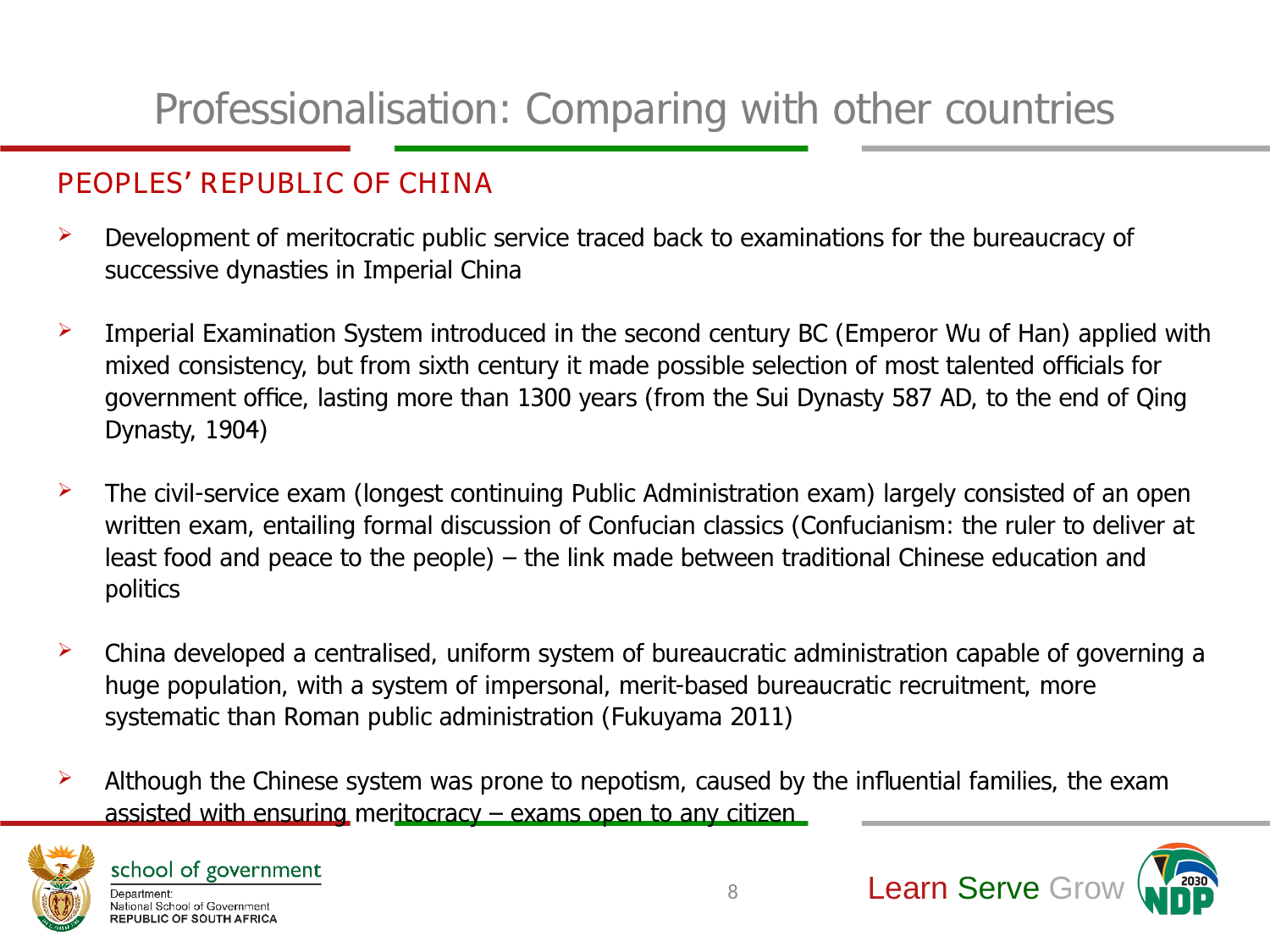

# Professionalisation: Comparing with other countries
PEOPLES’ REPUBLIC OF CHINA
Development of meritocratic public service traced back to examinations for the bureaucracy of successive dynasties in Imperial China

Imperial Examination System introduced in the second century BC (Emperor Wu of Han) applied with mixed consistency, but from sixth century it made possible selection of most talented officials for government office, lasting more than 1300 years (from the Sui Dynasty 587 AD, to the end of Qing Dynasty, 1904)

The civil-service exam (longest continuing Public Administration exam) largely consisted of an open written exam, entailing formal discussion of Confucian classics (Confucianism: the ruler to deliver at least food and peace to the people) – the link made between traditional Chinese education and politics

China developed a centralised, uniform system of bureaucratic administration capable of governing a huge population, with a system of impersonal, merit-based bureaucratic recruitment, more systematic than Roman public administration (Fukuyama 2011)

Although the Chinese system was prone to nepotism, caused by the influential families, the exam assisted with ensuring meritocracy – exams open to any citizen
8